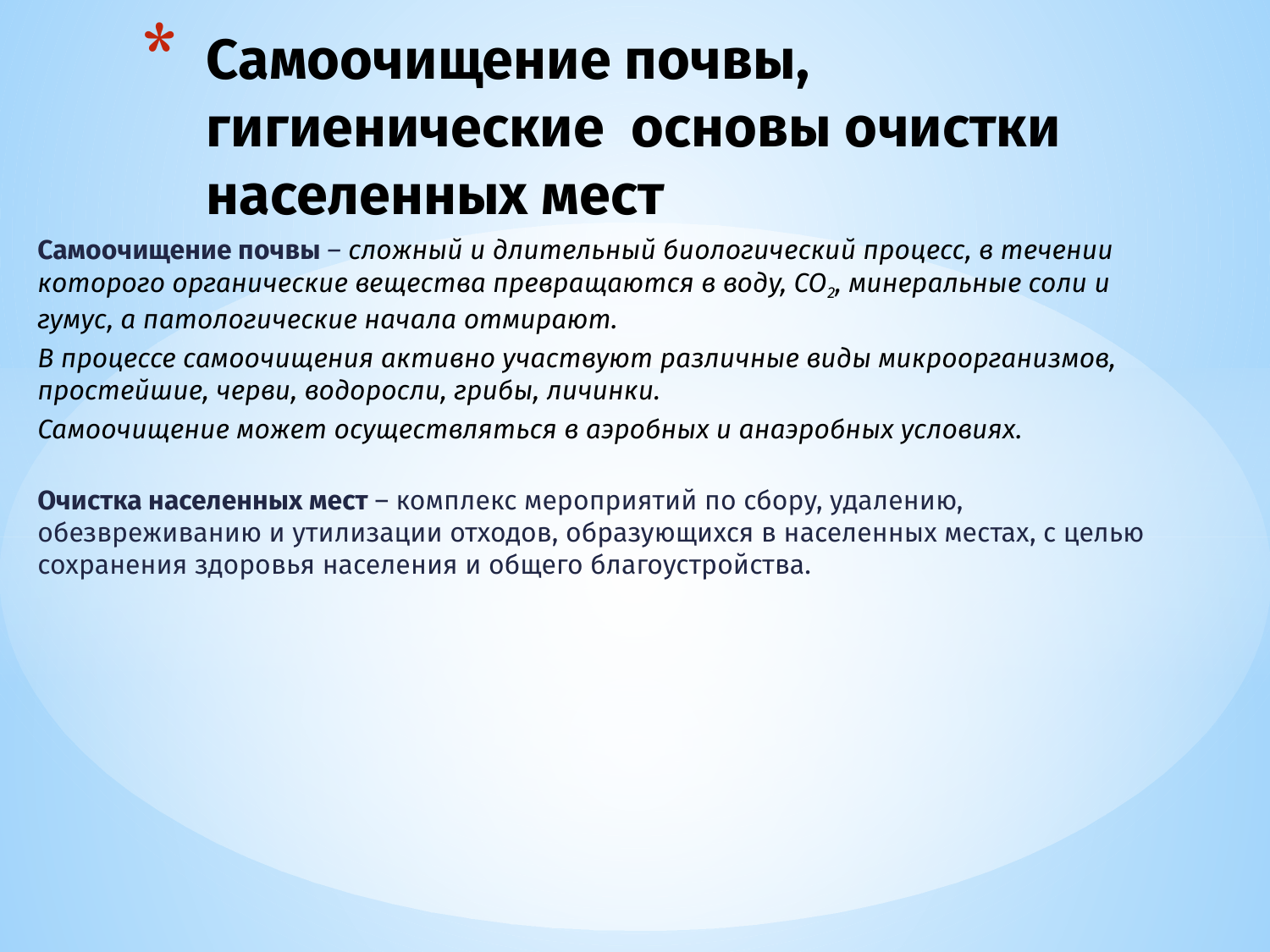

# Самоочищение почвы, гигиенические  основы очистки населенных мест
Самоочищение почвы – сложный и длительный биологический процесс, в течении которого органические вещества превращаются в воду, СО2, минеральные соли и гумус, а патологические начала отмирают.
В процессе самоочищения активно участвуют различные виды микроорганизмов, простейшие, черви, водоросли, грибы, личинки.
Самоочищение может осуществляться в аэробных и анаэробных условиях.

Очистка населенных мест – комплекс мероприятий по сбору, удалению, обезвреживанию и утилизации отходов, образующихся в населенных местах, с целью сохранения здоровья населения и общего благоустройства.